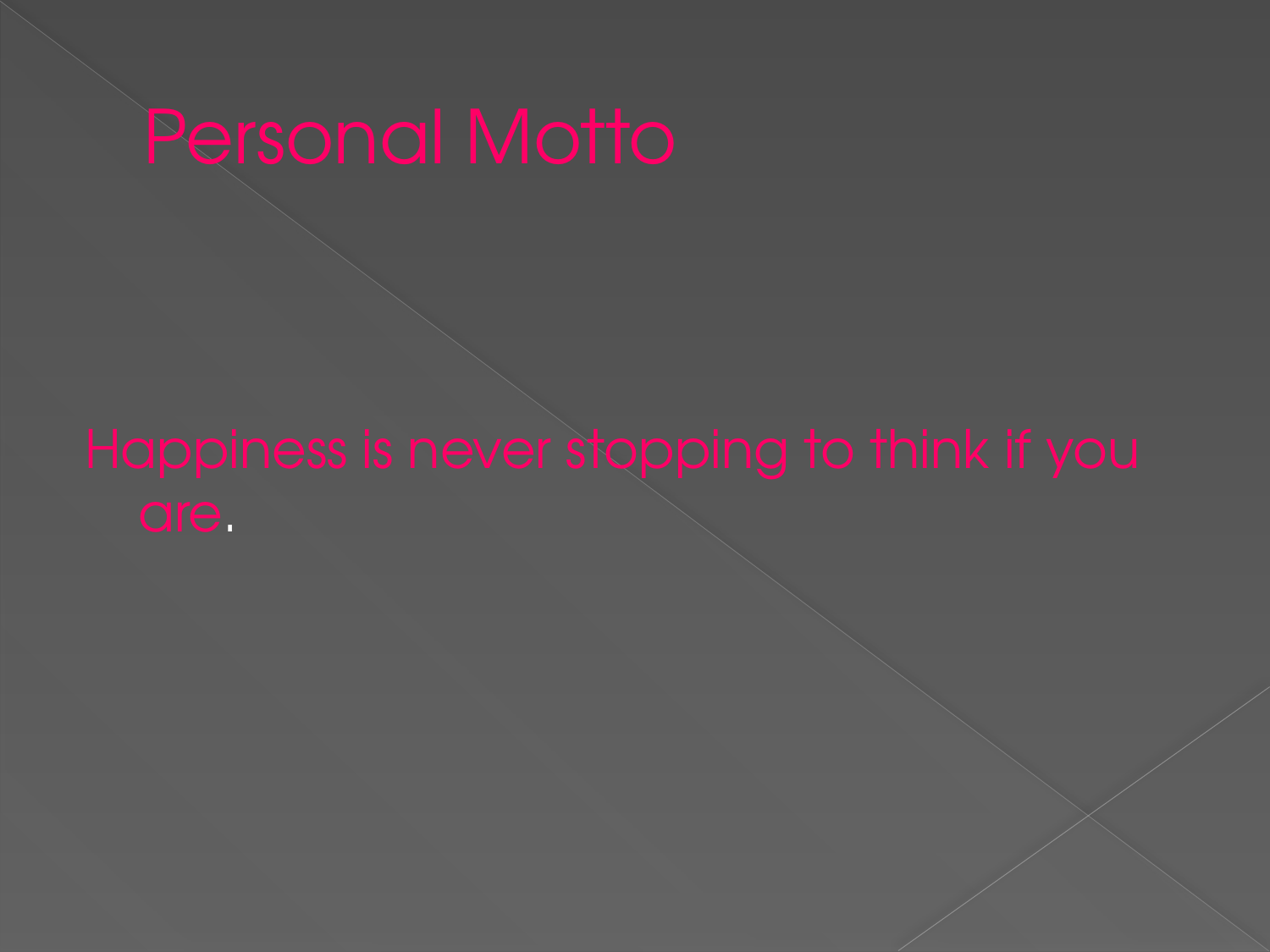

# Personal Motto

Happiness is never stopping to think if you are.